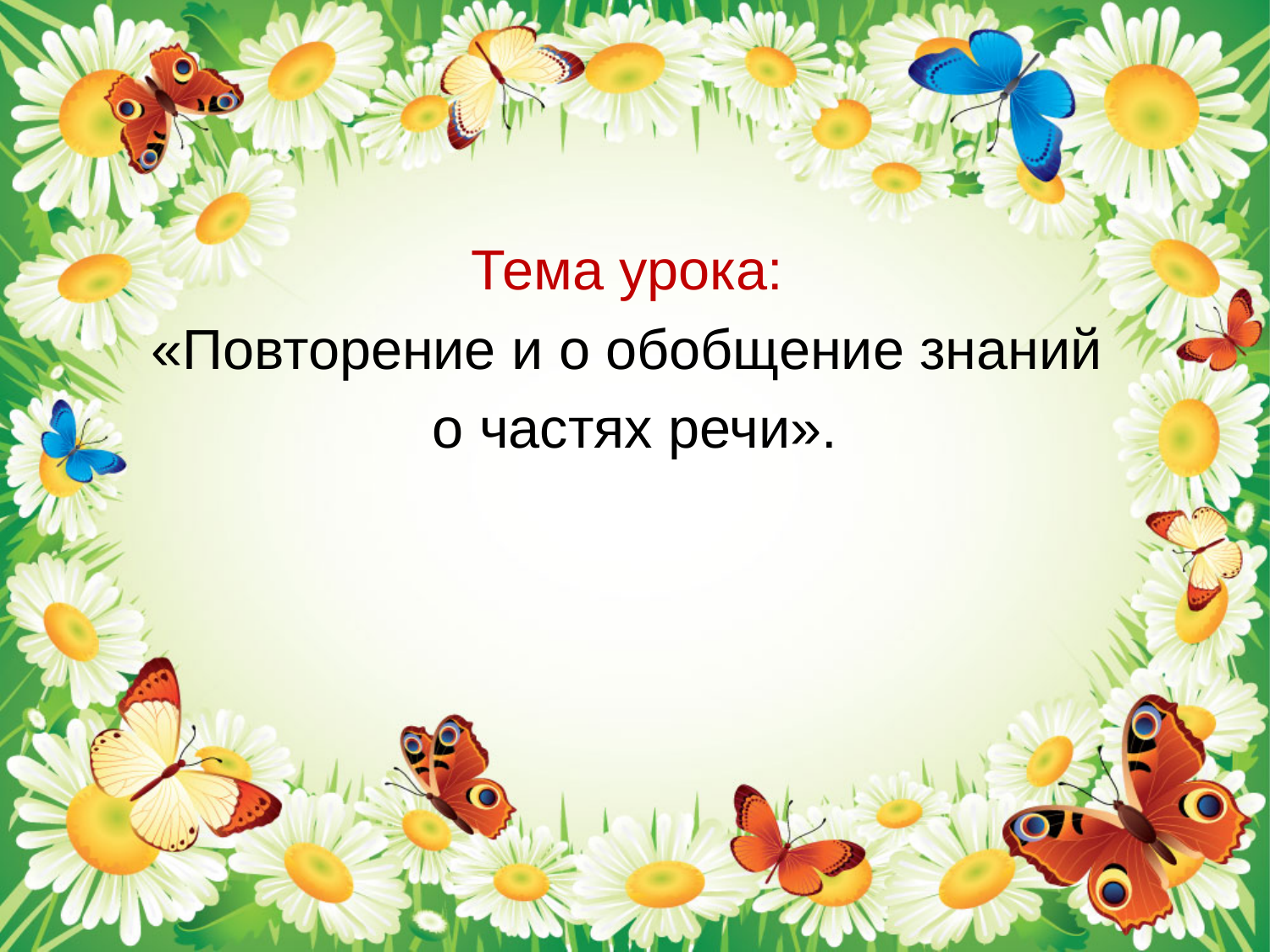

Тема урока:
«Повторение и о обобщение знаний
о частях речи».